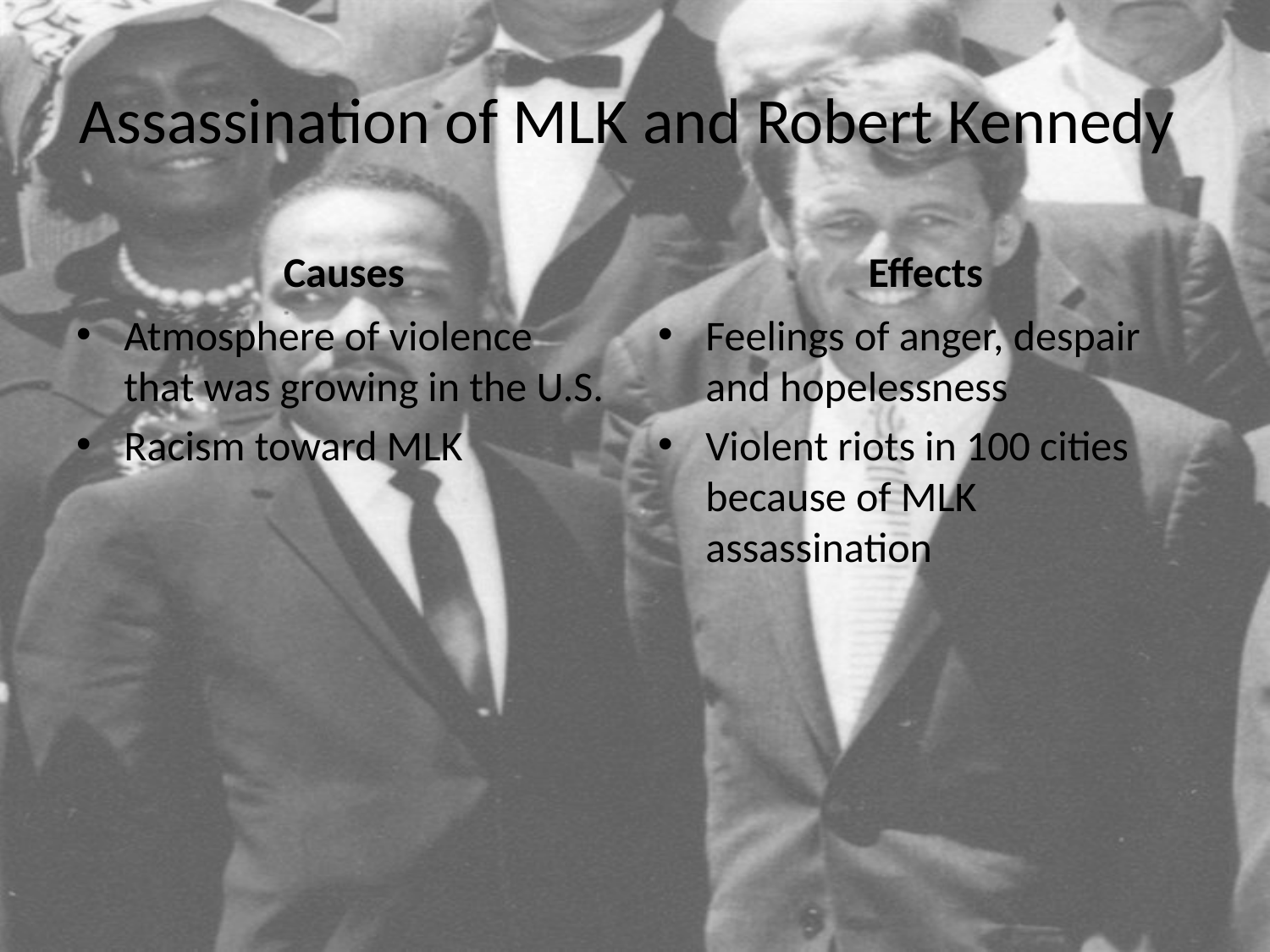

# Assassination of MLK and Robert Kennedy
Causes
Effects
Atmosphere of violence that was growing in the U.S.
Racism toward MLK
Feelings of anger, despair and hopelessness
Violent riots in 100 cities because of MLK assassination